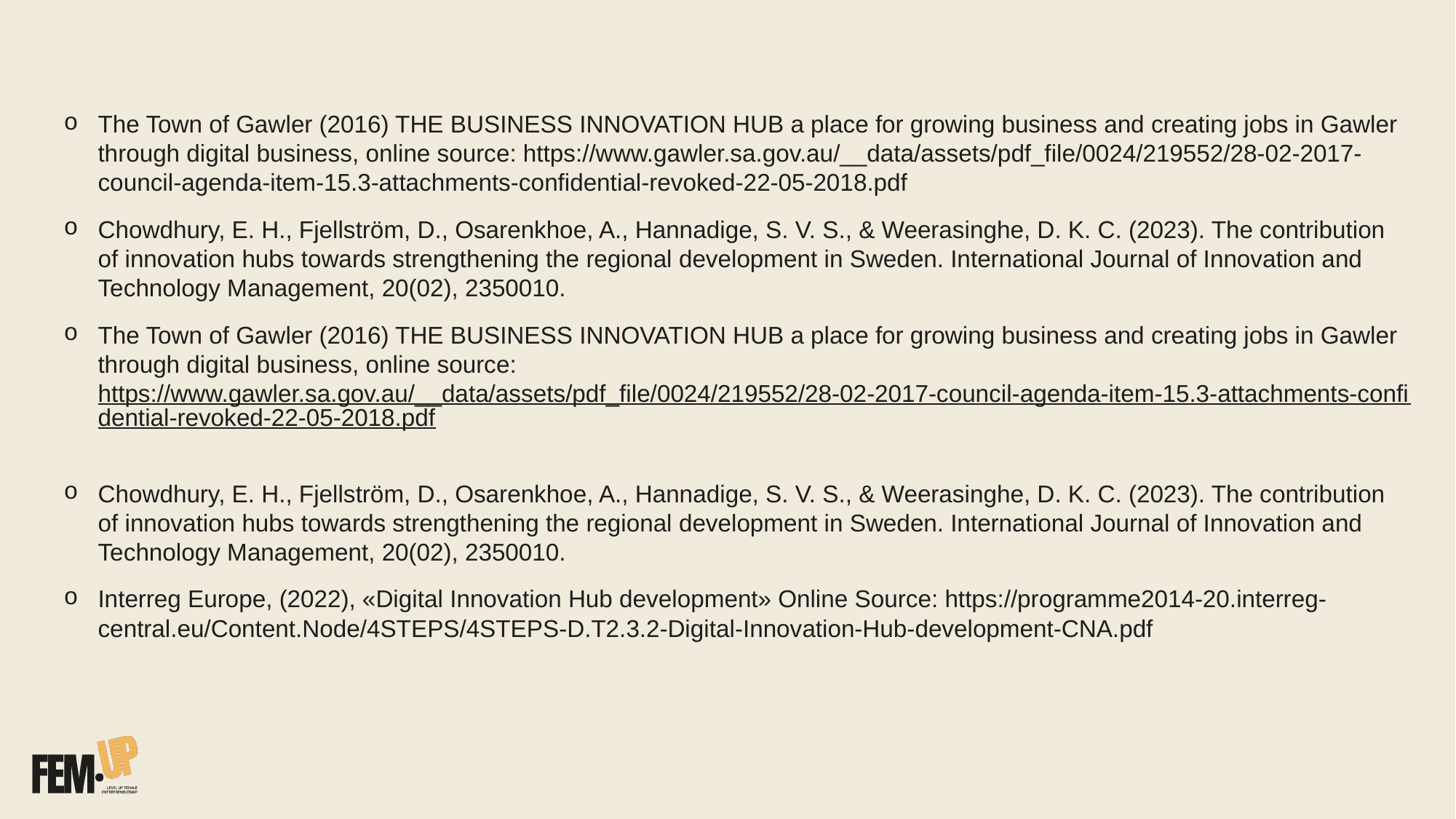

The Town of Gawler (2016) THE BUSINESS INNOVATION HUB a place for growing business and creating jobs in Gawler through digital business, online source: https://www.gawler.sa.gov.au/__data/assets/pdf_file/0024/219552/28-02-2017-council-agenda-item-15.3-attachments-confidential-revoked-22-05-2018.pdf
Chowdhury, E. H., Fjellström, D., Osarenkhoe, A., Hannadige, S. V. S., & Weerasinghe, D. K. C. (2023). The contribution of innovation hubs towards strengthening the regional development in Sweden. International Journal of Innovation and Technology Management, 20(02), 2350010.
The Town of Gawler (2016) THE BUSINESS INNOVATION HUB a place for growing business and creating jobs in Gawler through digital business, online source: https://www.gawler.sa.gov.au/__data/assets/pdf_file/0024/219552/28-02-2017-council-agenda-item-15.3-attachments-confidential-revoked-22-05-2018.pdf
Chowdhury, E. H., Fjellström, D., Osarenkhoe, A., Hannadige, S. V. S., & Weerasinghe, D. K. C. (2023). The contribution of innovation hubs towards strengthening the regional development in Sweden. International Journal of Innovation and Technology Management, 20(02), 2350010.
Interreg Europe, (2022), «Digital Innovation Hub development» Online Source: https://programme2014-20.interreg-central.eu/Content.Node/4STEPS/4STEPS-D.T2.3.2-Digital-Innovation-Hub-development-CNA.pdf